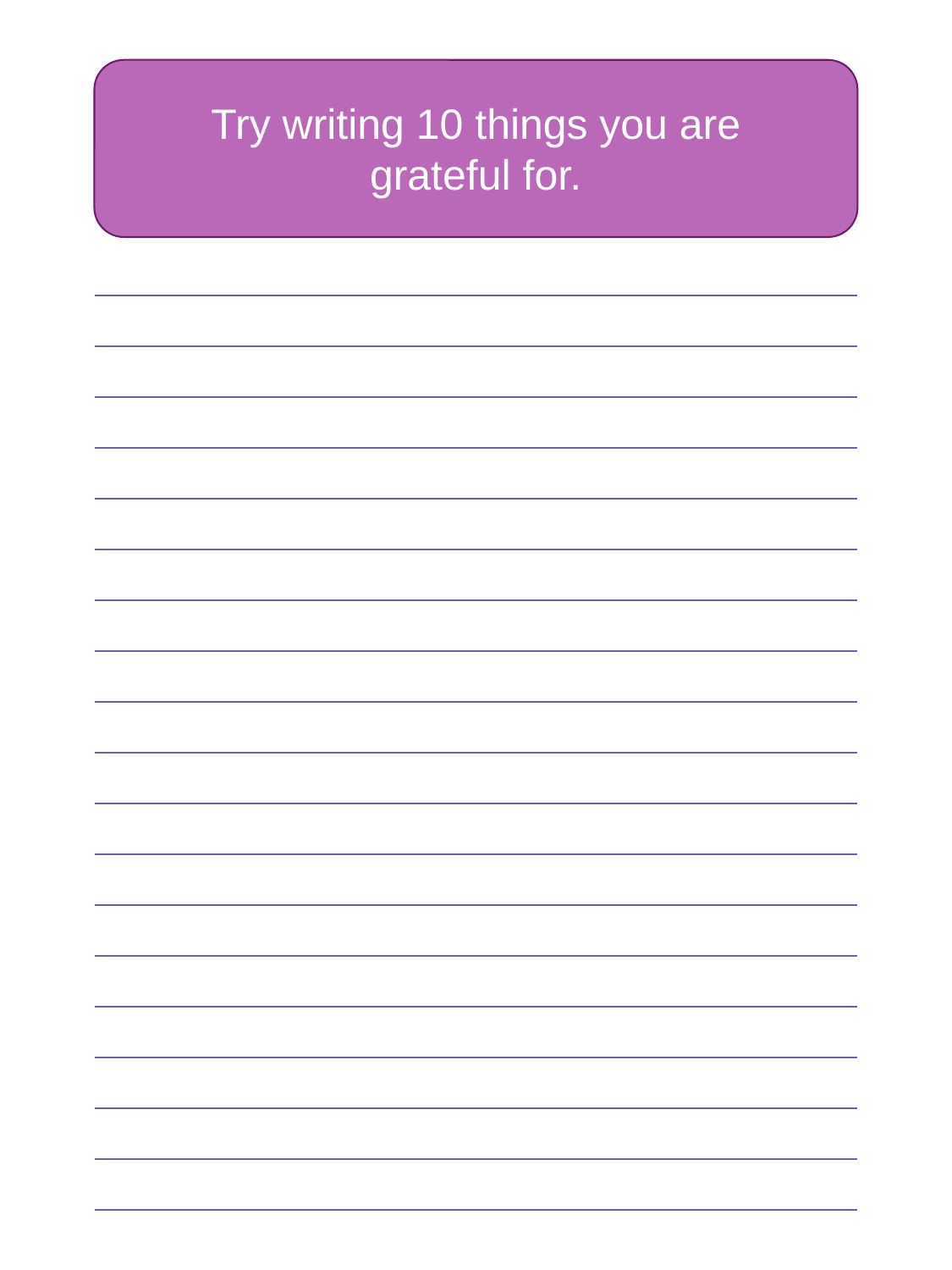

Try writing 10 things you are grateful for.
|  |
| --- |
|  |
|  |
|  |
|  |
|  |
|  |
|  |
|  |
|  |
|  |
|  |
|  |
|  |
|  |
|  |
|  |
|  |